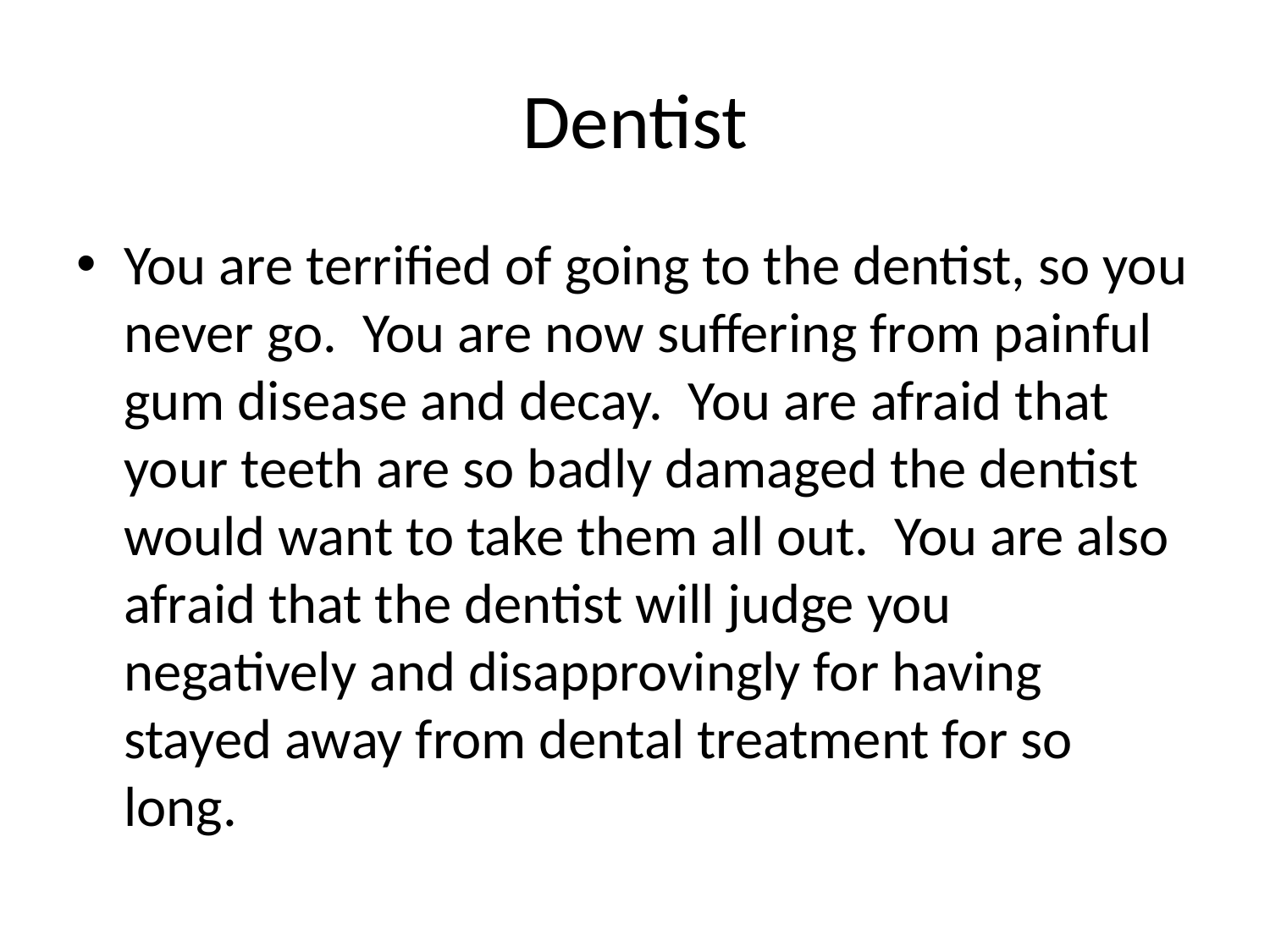

# Dentist
You are terrified of going to the dentist, so you never go.  You are now suffering from painful gum disease and decay.  You are afraid that your teeth are so badly damaged the dentist would want to take them all out.  You are also afraid that the dentist will judge you negatively and disapprovingly for having stayed away from dental treatment for so long.